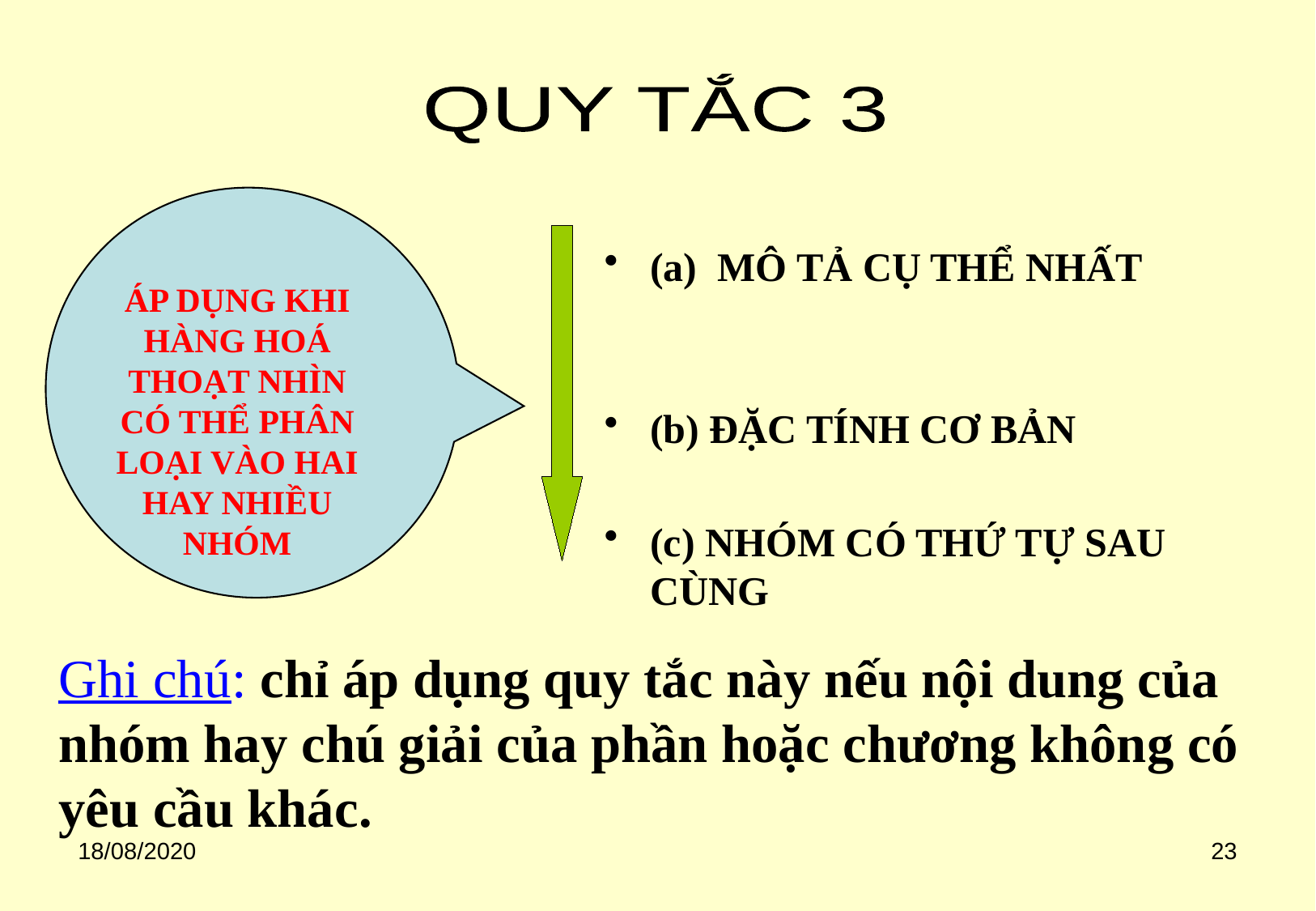

QUY TẮC 3

(a)  MÔ TẢ CỤ THỂ NHẤT

(b) ĐẶC TÍNH CƠ BẢN

(c) NHÓM CÓ THỨ TỰ SAU CÙNG

ÁP DỤNG KHI HÀNG HOÁ THOẠT NHÌN CÓ THỂ PHÂN LOẠI VÀO HAI HAY NHIỀU NHÓM
Ghi chú: chỉ áp dụng quy tắc này nếu nội dung của nhóm hay chú giải của phần hoặc chương không có yêu cầu khác.

18/08/2020
23